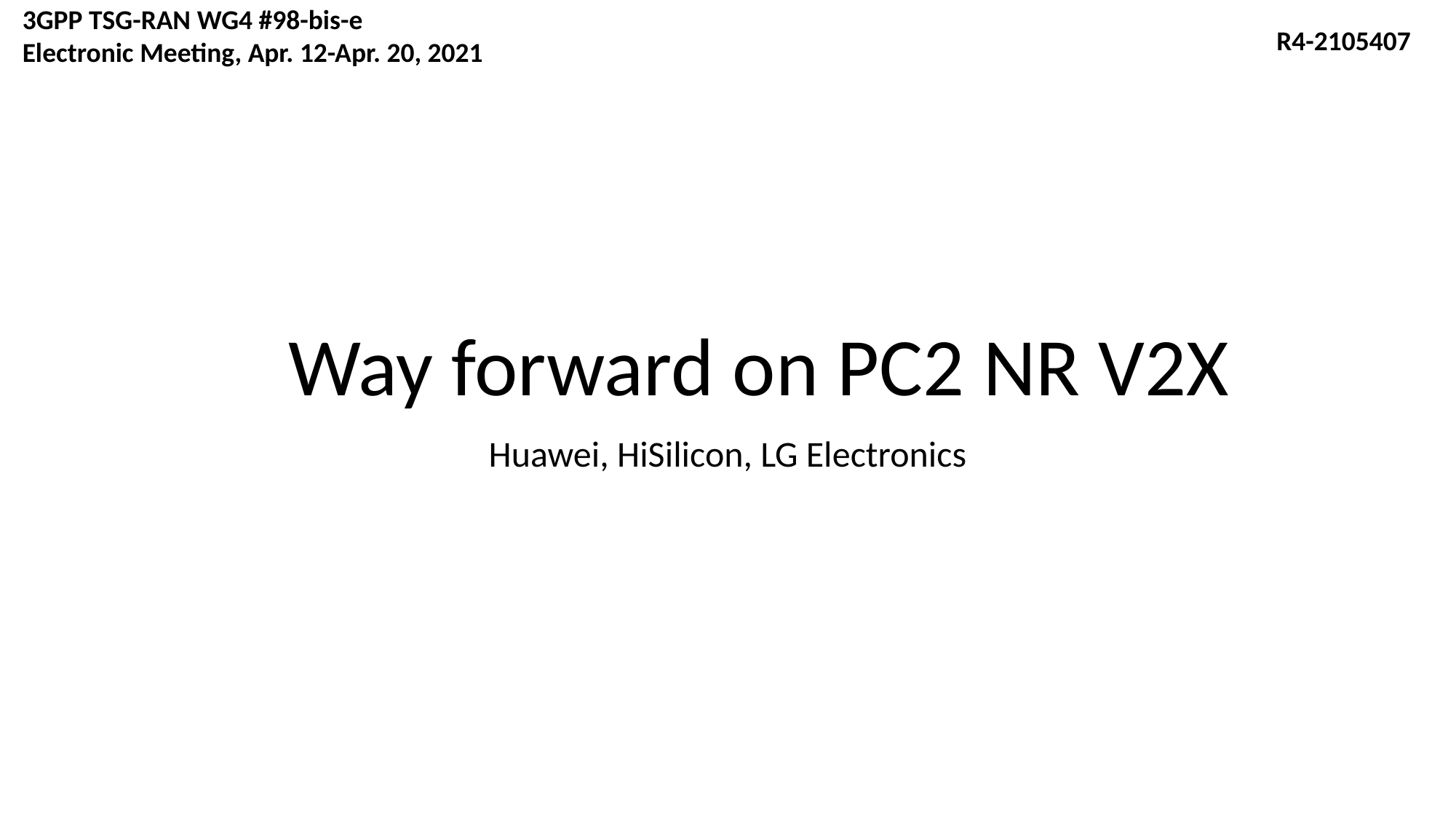

3GPP TSG-RAN WG4 #98-bis-e
Electronic Meeting, Apr. 12-Apr. 20, 2021
R4-2105407
# Way forward on PC2 NR V2X
Huawei, HiSilicon, LG Electronics